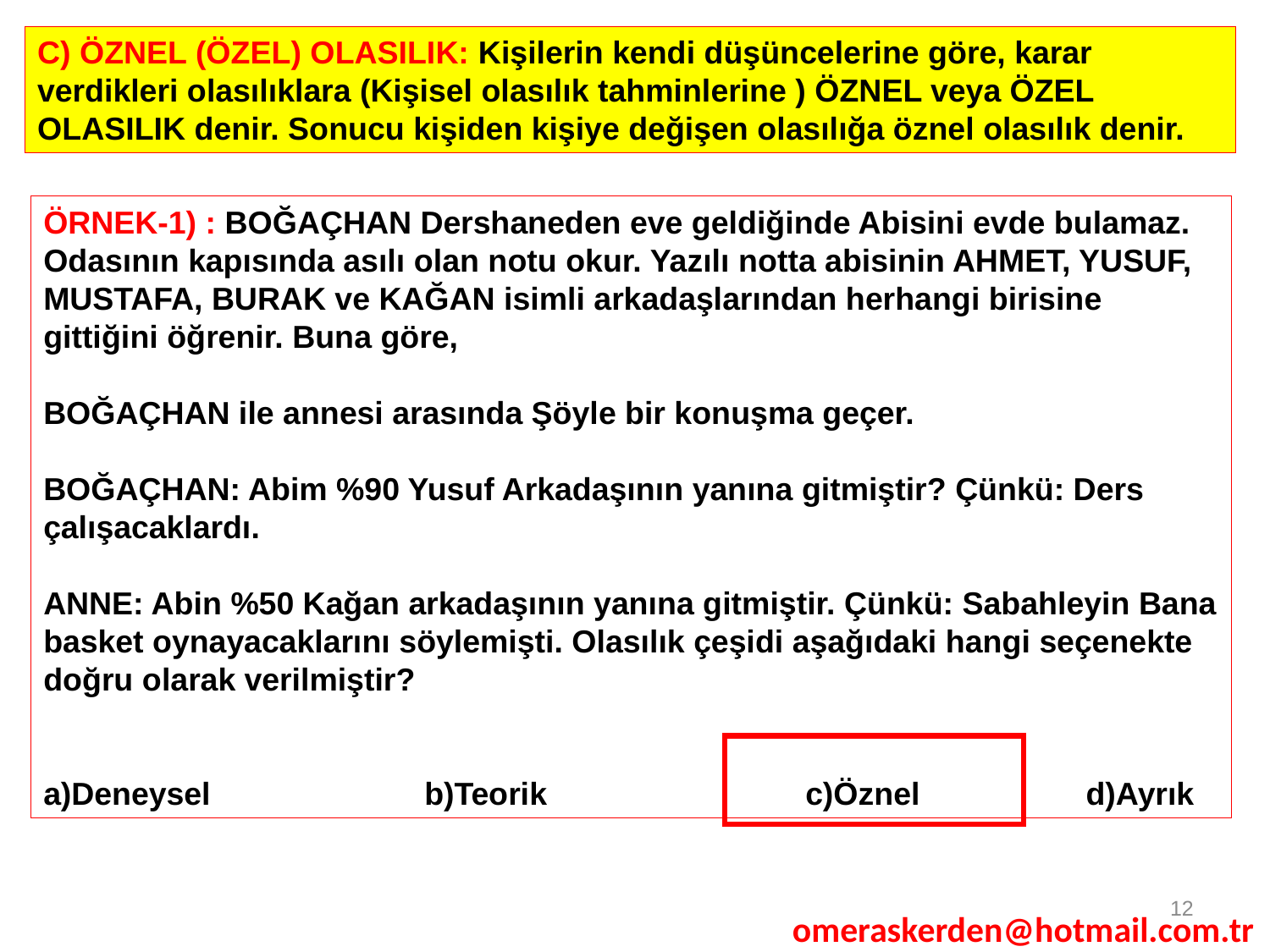

C) ÖZNEL (ÖZEL) OLASILIK: Kişilerin kendi düşüncelerine göre, karar verdikleri olasılıklara (Kişisel olasılık tahminlerine ) ÖZNEL veya ÖZEL OLASILIK denir. Sonucu kişiden kişiye değişen olasılığa öznel olasılık denir.
ÖRNEK-1) : BOĞAÇHAN Dershaneden eve geldiğinde Abisini evde bulamaz. Odasının kapısında asılı olan notu okur. Yazılı notta abisinin AHMET, YUSUF, MUSTAFA, BURAK ve KAĞAN isimli arkadaşlarından herhangi birisine gittiğini öğrenir. Buna göre,

BOĞAÇHAN ile annesi arasında Şöyle bir konuşma geçer.

BOĞAÇHAN: Abim %90 Yusuf Arkadaşının yanına gitmiştir? Çünkü: Ders çalışacaklardı.

ANNE: Abin %50 Kağan arkadaşının yanına gitmiştir. Çünkü: Sabahleyin Bana basket oynayacaklarını söylemişti. Olasılık çeşidi aşağıdaki hangi seçenekte doğru olarak verilmiştir?

a)Deneysel        		b)Teorik       		c)Öznel  	   d)Ayrık

12
omeraskerden@hotmail.com.tr